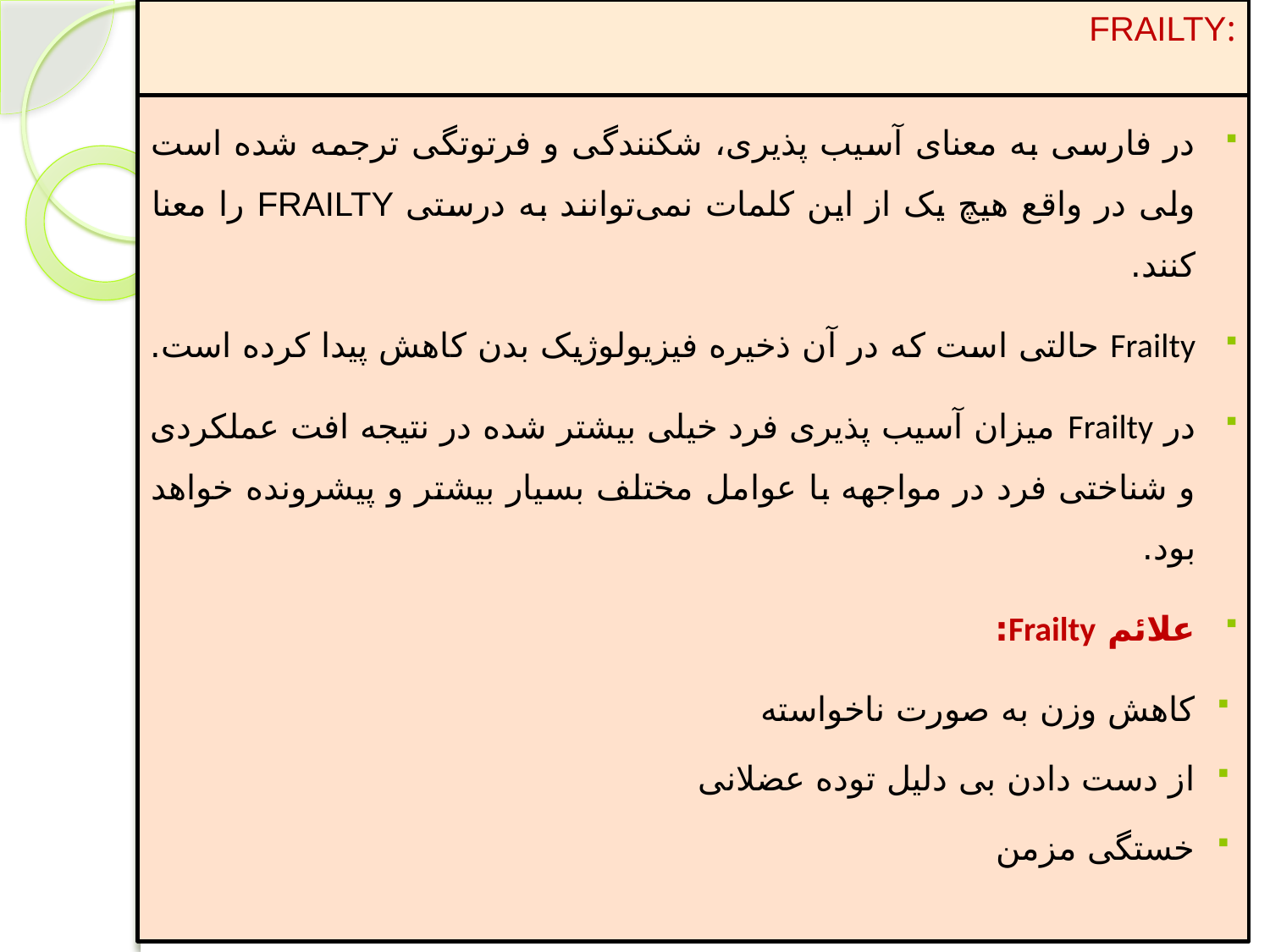

# :FRAILTY
در فارسی به معنای آسیب پذیری، شکنندگی و فرتوتگی ترجمه شده است ولی در واقع هیچ یک از این کلمات نمی‌توانند به درستی FRAILTY را معنا کنند.
Frailty حالتی است که در آن ذخیره فیزیولوژیک بدن کاهش پیدا کرده است.
در Frailty میزان آسیب پذیری فرد خیلی بیشتر شده در نتیجه افت عملکردی و شناختی فرد در مواجهه با عوامل مختلف بسیار بیشتر و پیشرونده خواهد بود.
علائم Frailty:
کاهش وزن به صورت ناخواسته
از دست دادن بی دلیل توده عضلانی
خستگی مزمن